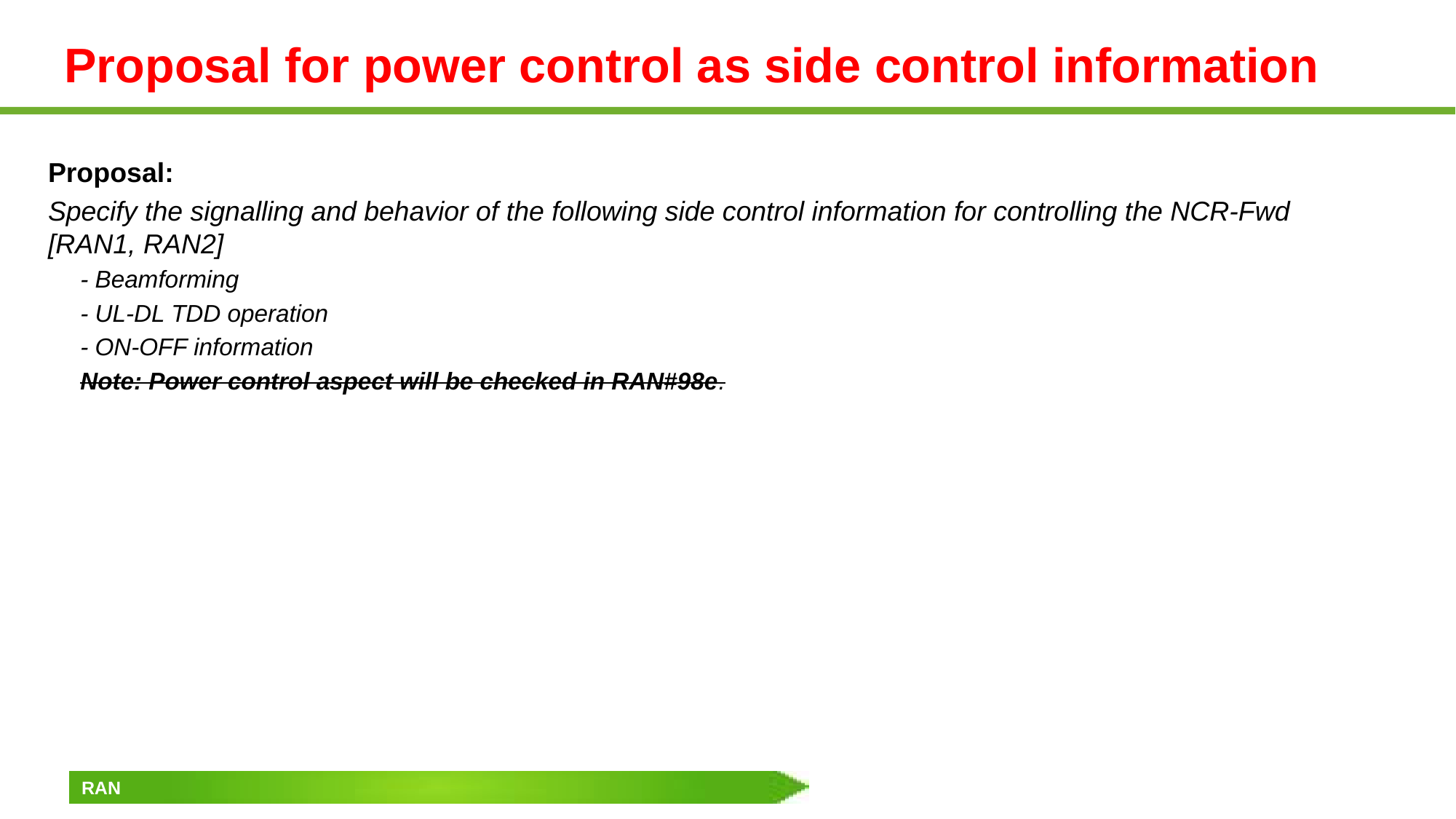

# Proposal for power control as side control information

Proposal:
Specify the signalling and behavior of the following side control information for controlling the NCR-Fwd [RAN1, RAN2]
- Beamforming
- UL-DL TDD operation
- ON-OFF information
Note: Power control aspect will be checked in RAN#98e.